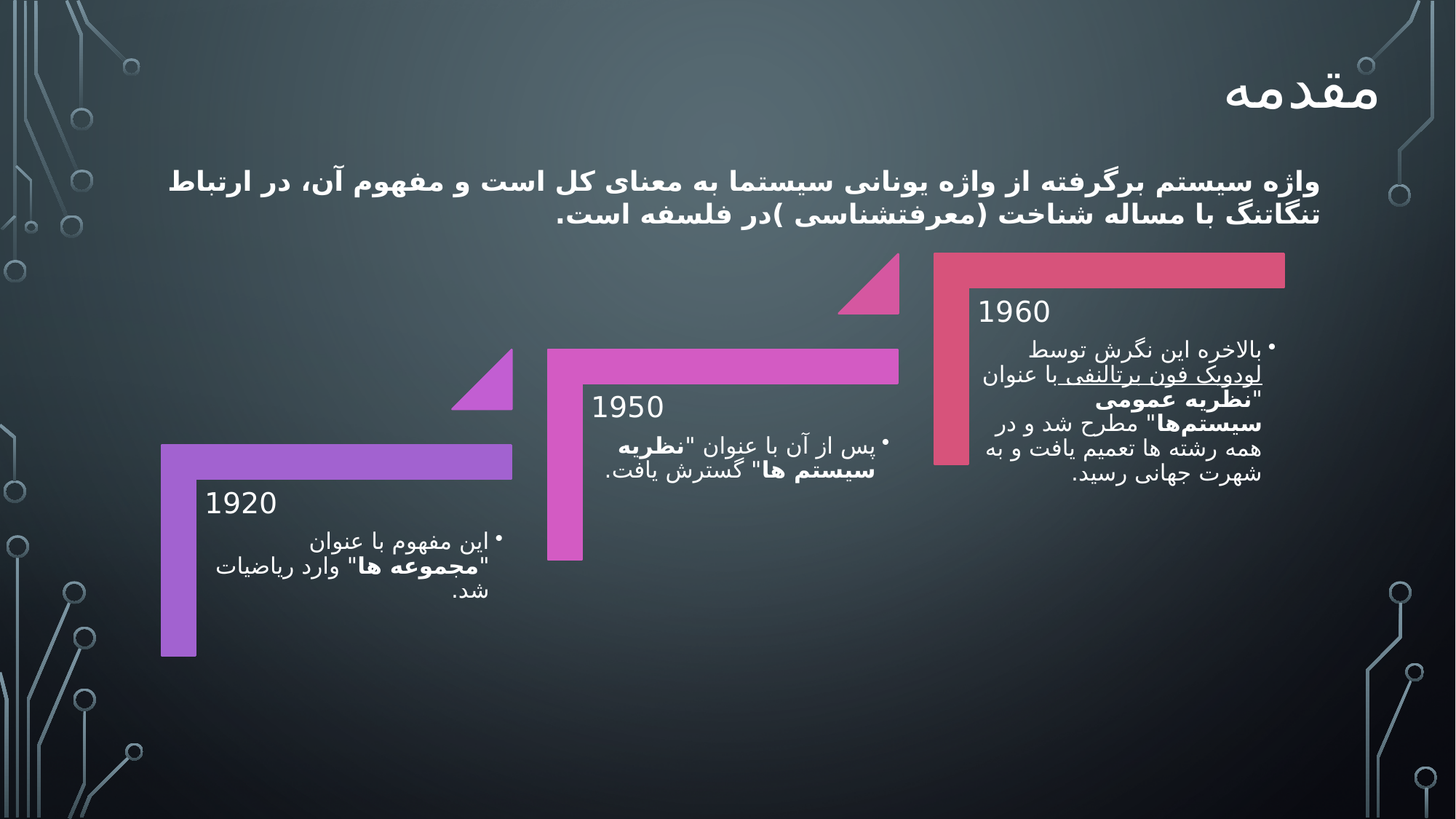

# مقدمه
واژه سیستم برگرفته از واژه یونانی سیستما به معنای کل است و مفهوم آن، در ارتباط تنگاتنگ با مساله شناخت (معرفتشناسی )در فلسفه است.
1920
این مفهوم با عنوان "مجموعه ها" وارد ریاضیات شد.
1950
پس از آن با عنوان "نظریه سیستم ها" گسترش یافت.
1960
بالاخره این نگرش توسط لودویک فون برتالنفی با عنوان "نظریه عمومی سیستم‌ها" مطرح شد و در همه رشته ها تعمیم یافت و به شهرت جهانی رسید.